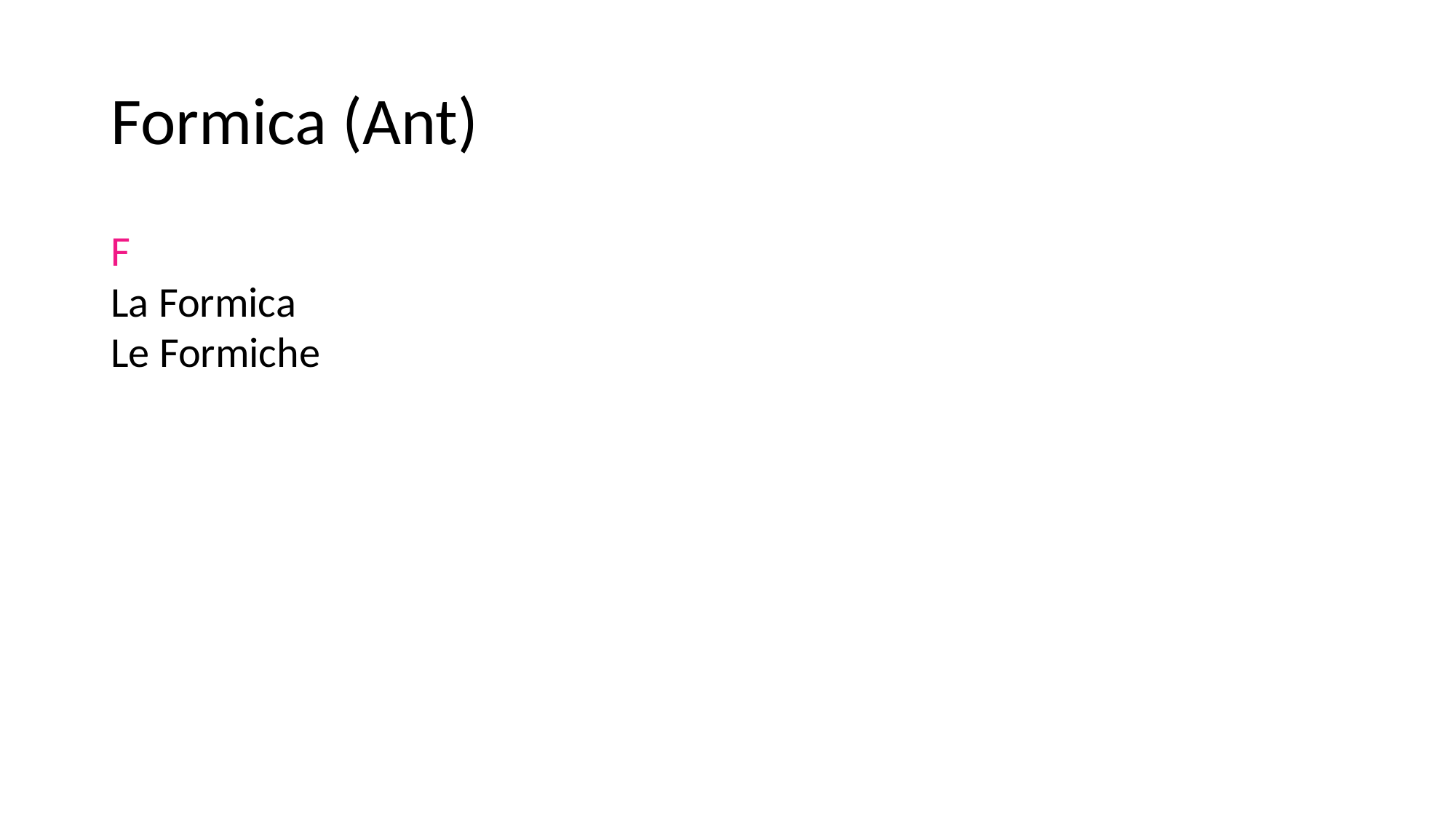

# Formica (Ant)
F
La Formica
Le Formiche